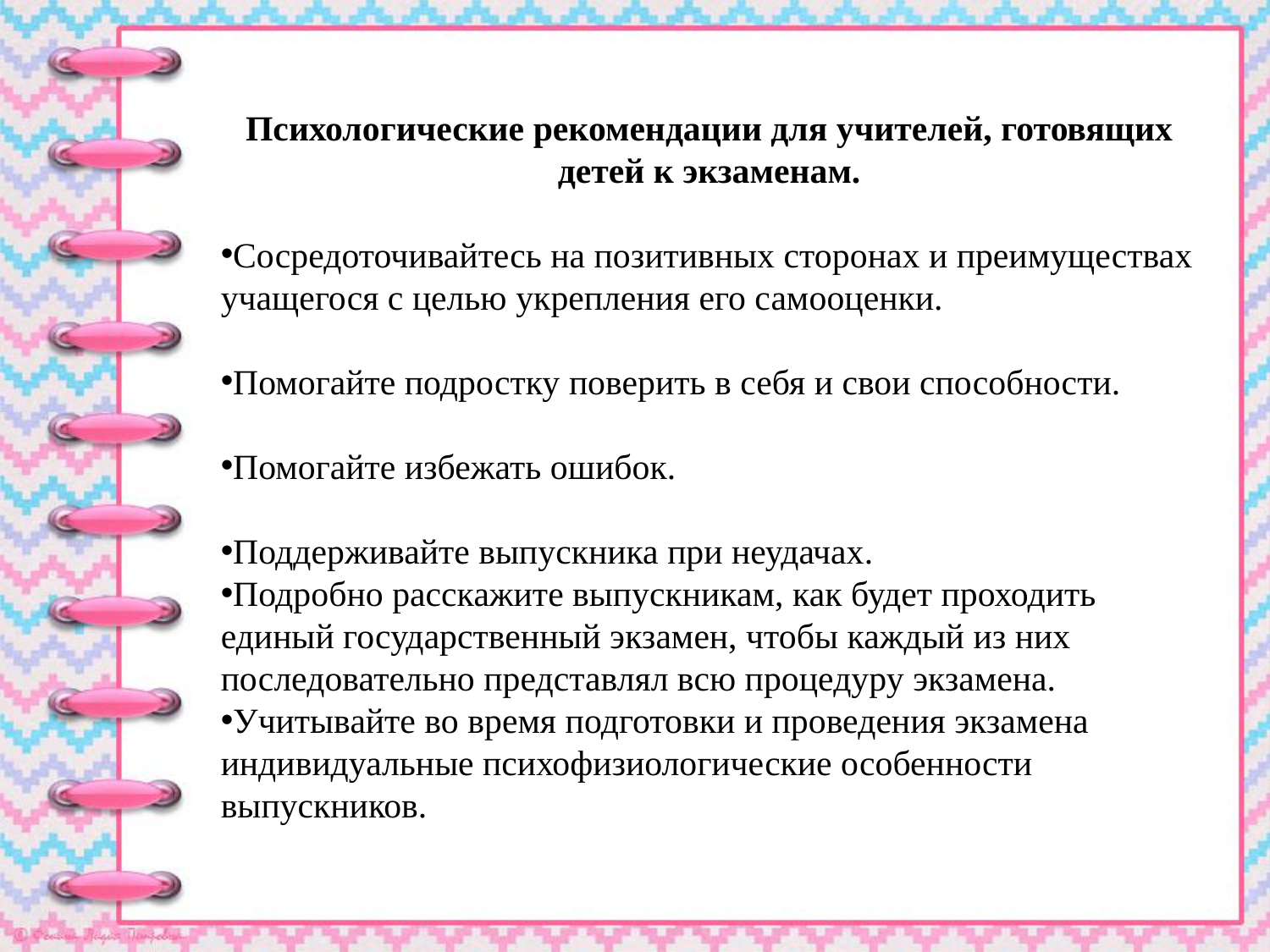

Психологические рекомендации для учителей, готовящих детей к экзаменам.

Сосредоточивайтесь на позитивных сторонах и преимуществах учащегося с целью укрепления его самооценки.

Помогайте подростку поверить в себя и свои способности.

Помогайте избежать ошибок.

Поддерживайте выпускника при неудачах.
Подробно расскажите выпускникам, как будет проходить единый государственный экзамен, чтобы каждый из них последовательно представлял всю процедуру экзамена.
Учитывайте во время подготовки и проведения экзамена индивидуальные психофизиологические особенности выпускников.